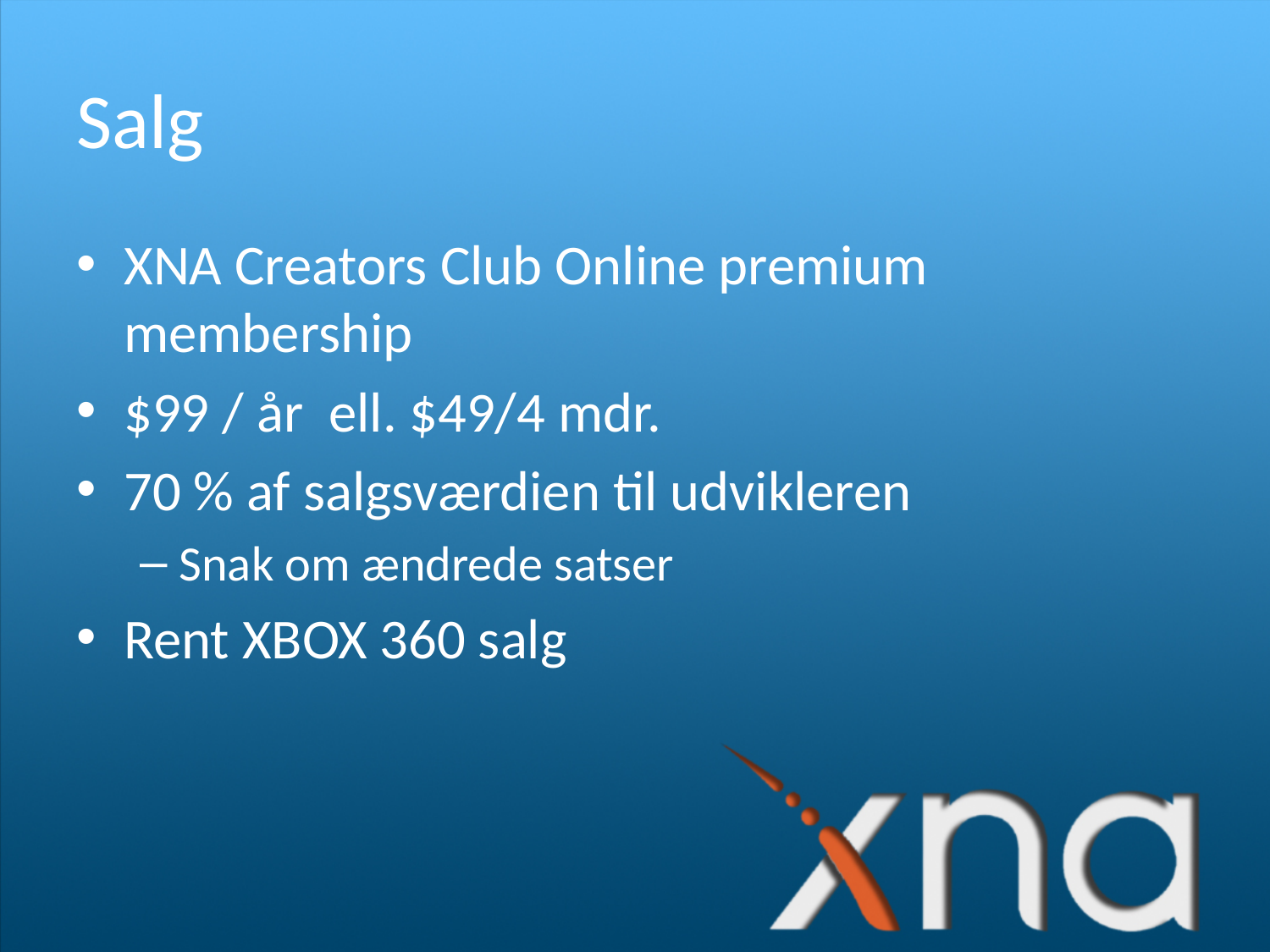

# Salg
XNA Creators Club Online premium membership
$99 / år  ell. $49/4 mdr.
70 % af salgsværdien til udvikleren
Snak om ændrede satser
Rent XBOX 360 salg